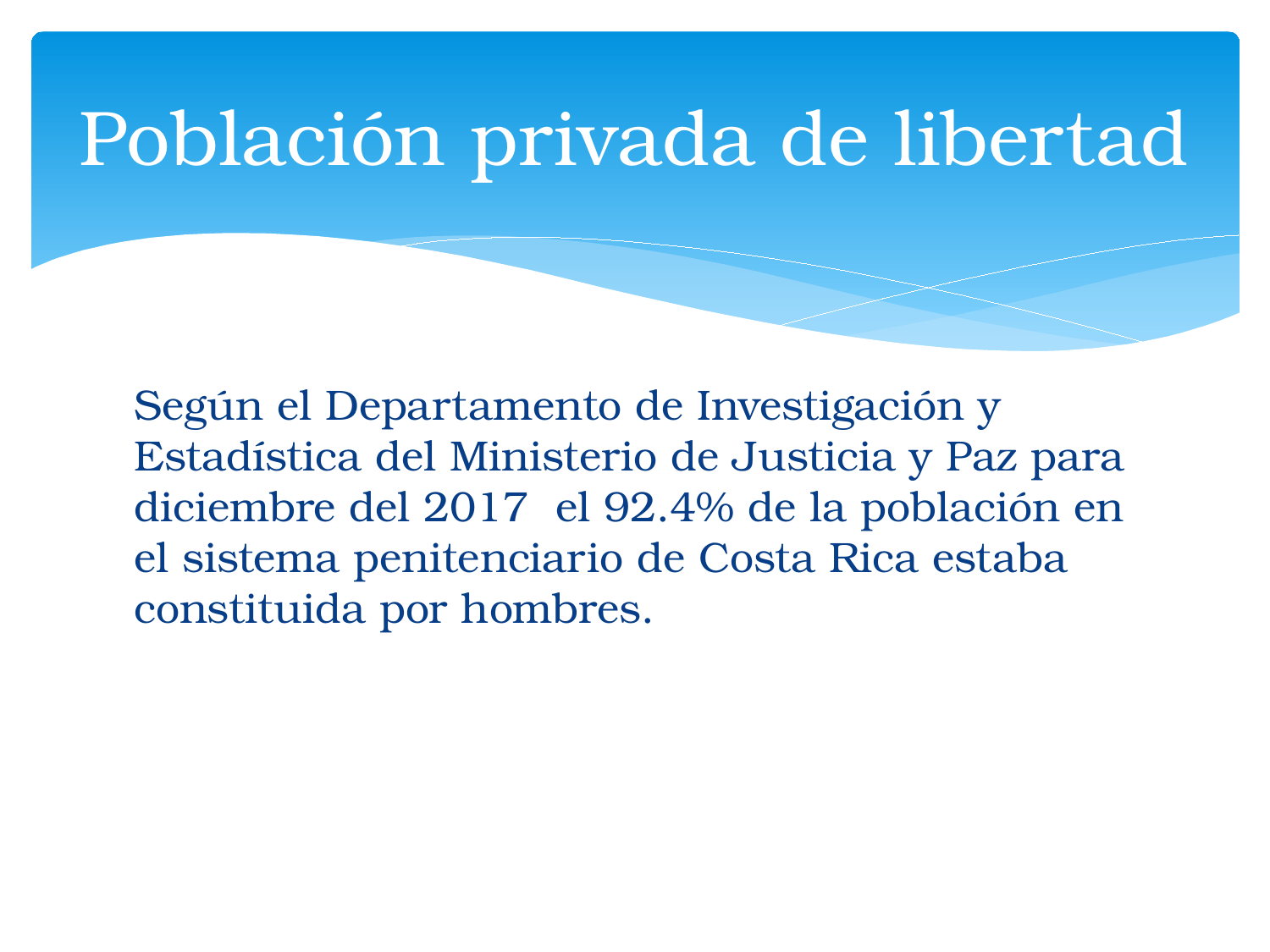

# Población privada de libertad
Según el Departamento de Investigación y Estadística del Ministerio de Justicia y Paz para diciembre del 2017  el 92.4% de la población en el sistema penitenciario de Costa Rica estaba constituida por hombres.